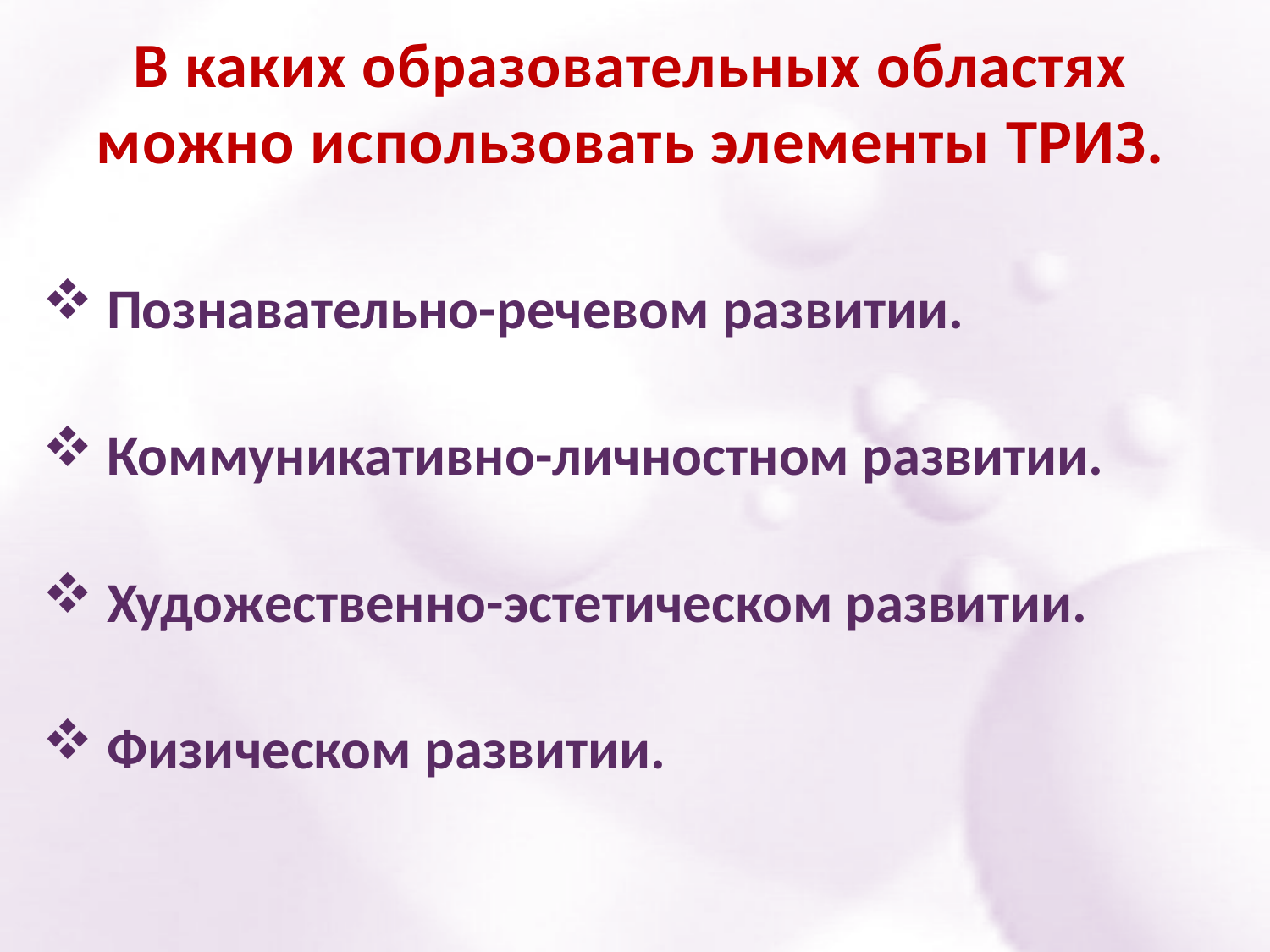

# В каких образовательных областях можно использовать элементы ТРИЗ.
 Познавательно-речевом развитии.
 Коммуникативно-личностном развитии.
 Художественно-эстетическом развитии.
 Физическом развитии.